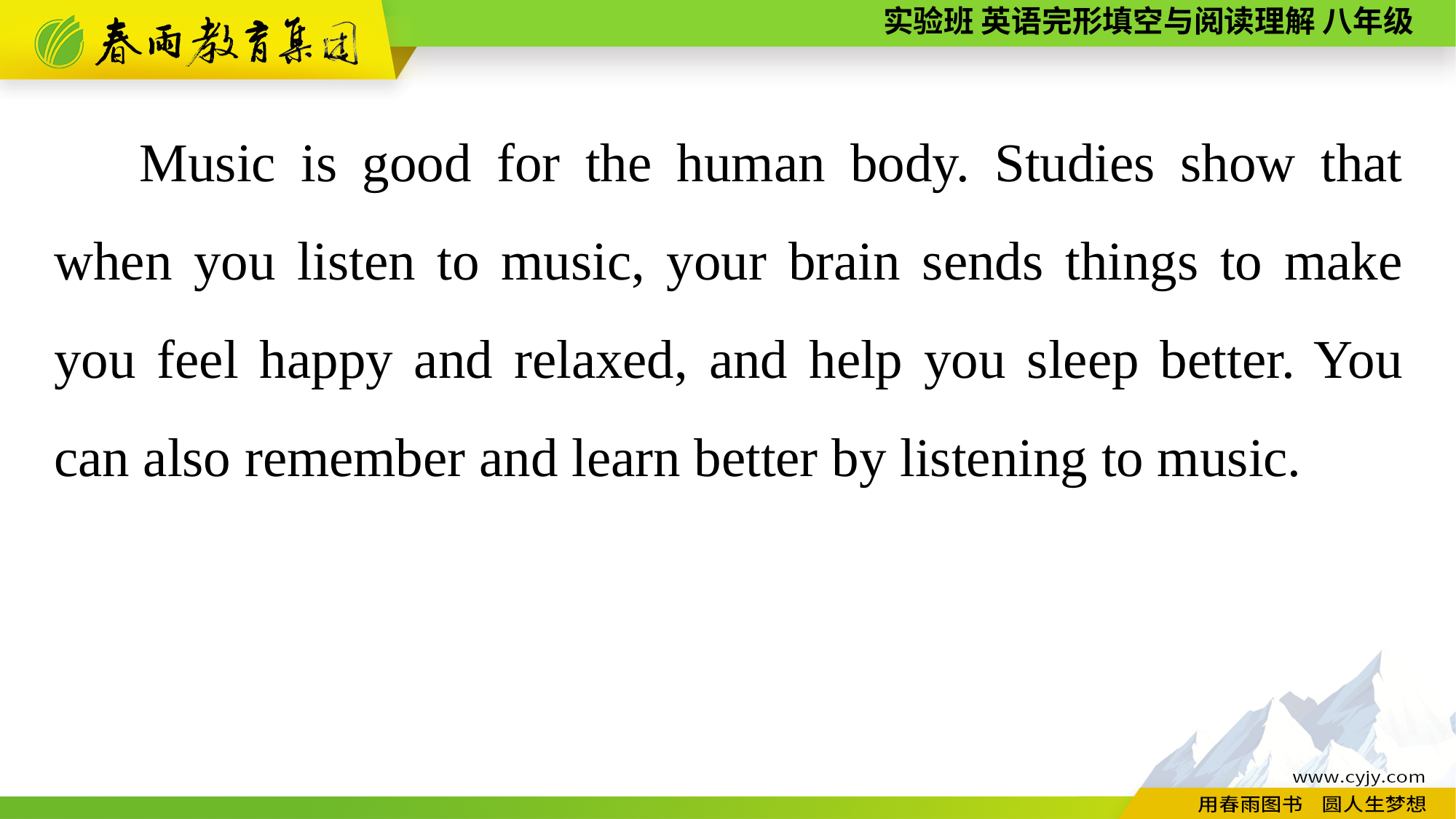

Music is good for the human body. Studies show that when you listen to music, your brain sends things to make you feel happy and relaxed, and help you sleep better. You can also remember and learn better by listening to music.